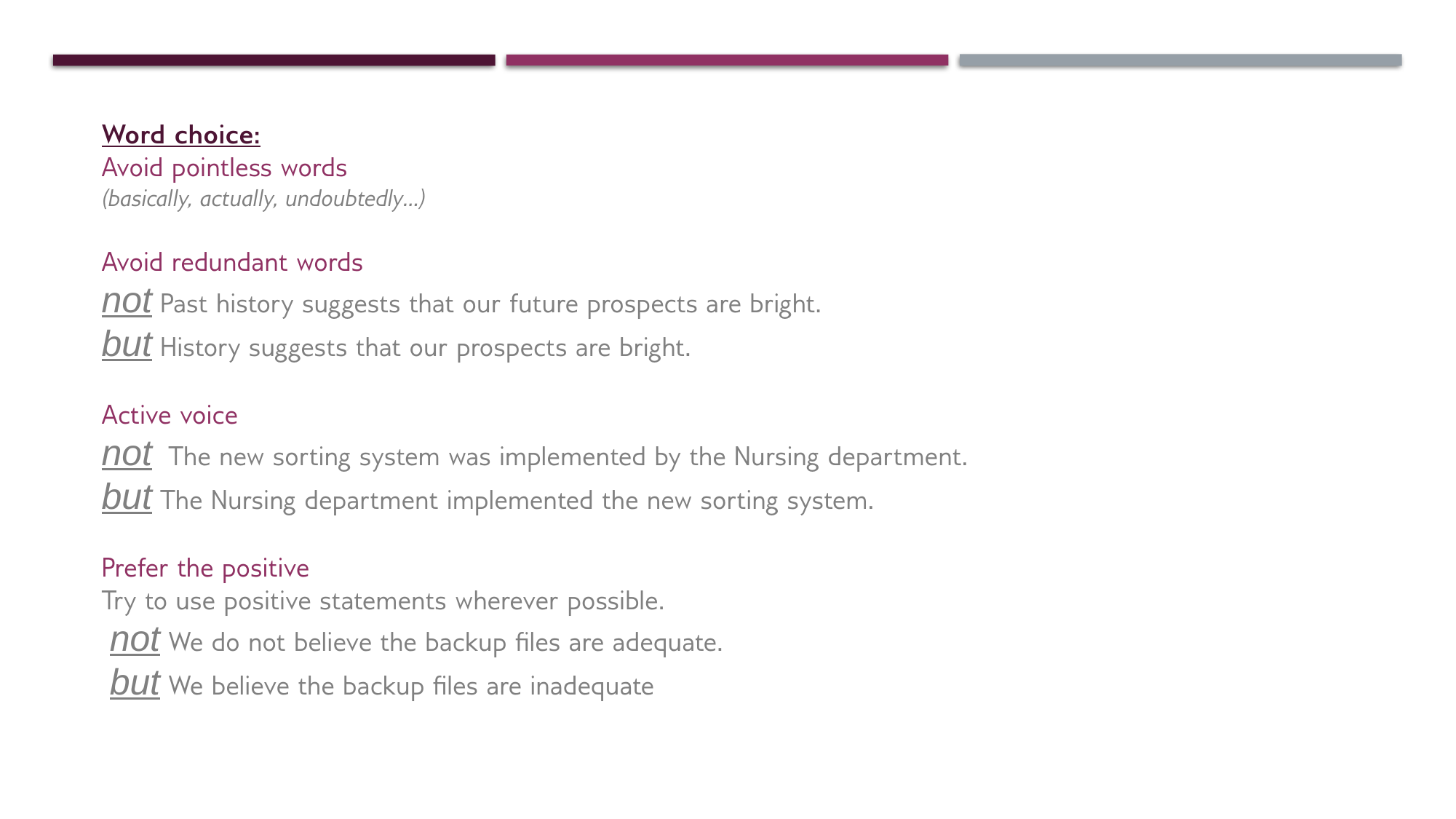

Word choice:
Avoid pointless words
(basically, actually, undoubtedly…)

Avoid redundant words
not Past history suggests that our future prospects are bright.
but History suggests that our prospects are bright.

Active voice
not  The new sorting system was implemented by the Nursing department.
but The Nursing department implemented the new sorting system.

Prefer the positive
Try to use positive statements wherever possible.
 not We do not believe the backup files are adequate.
 but We believe the backup files are inadequate